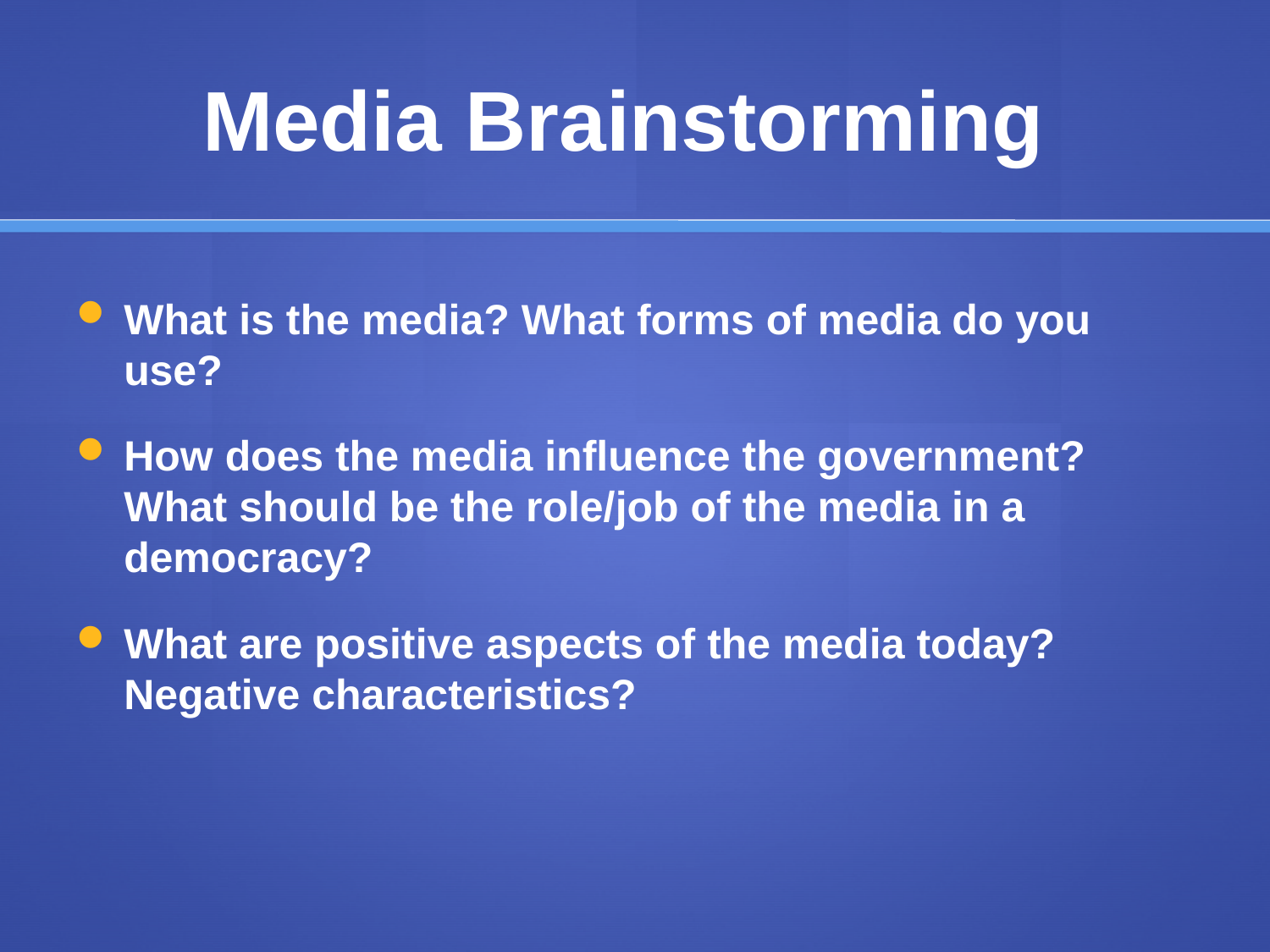

# Media Brainstorming
What is the media? What forms of media do you use?
How does the media influence the government? What should be the role/job of the media in a democracy?
What are positive aspects of the media today? Negative characteristics?